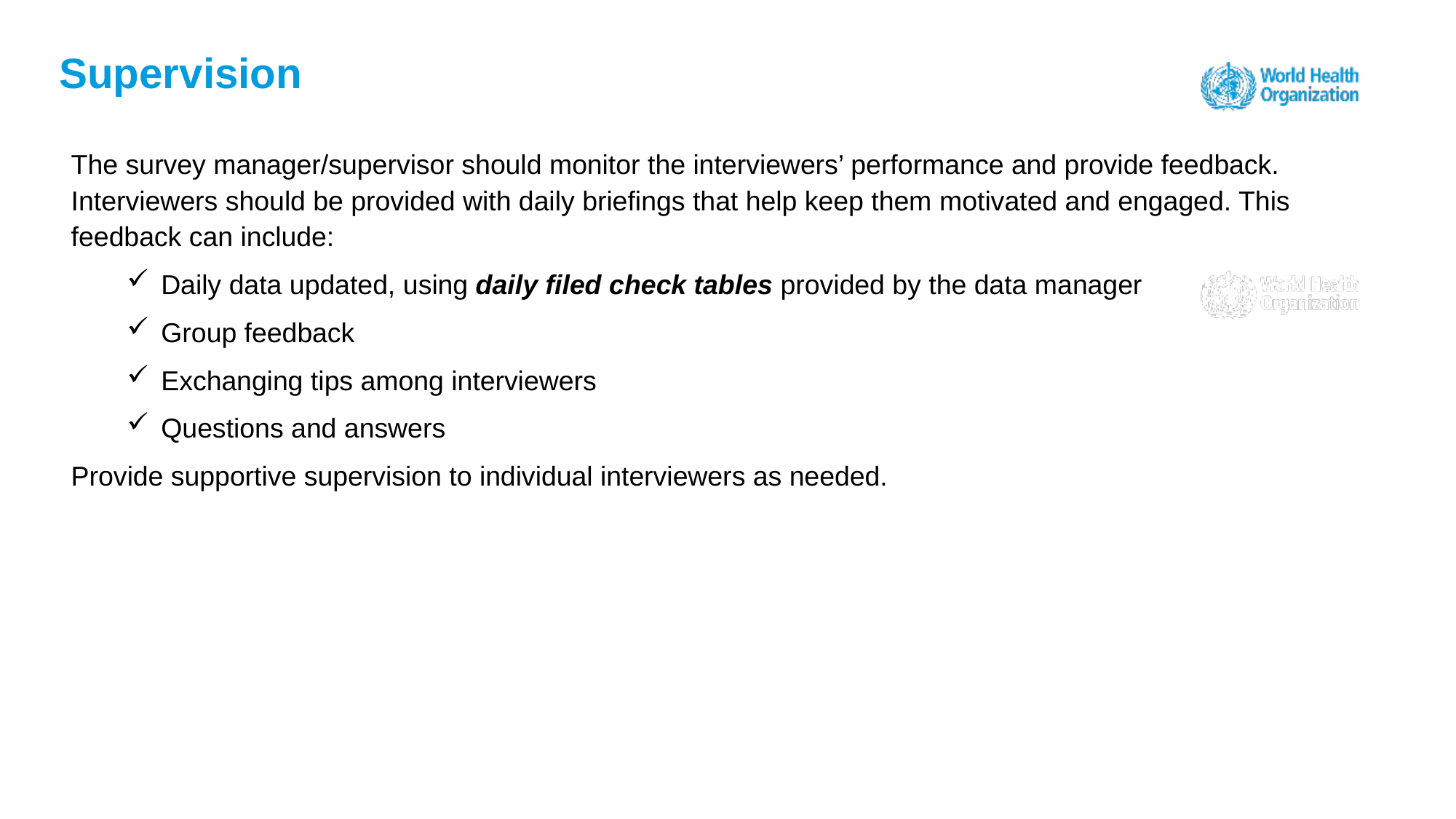

# Supervision
The survey manager/supervisor should monitor the interviewers’ performance and provide feedback. Interviewers should be provided with daily briefings that help keep them motivated and engaged. This feedback can include:
Daily data updated, using daily filed check tables provided by the data manager
Group feedback
Exchanging tips among interviewers
Questions and answers
Provide supportive supervision to individual interviewers as needed.